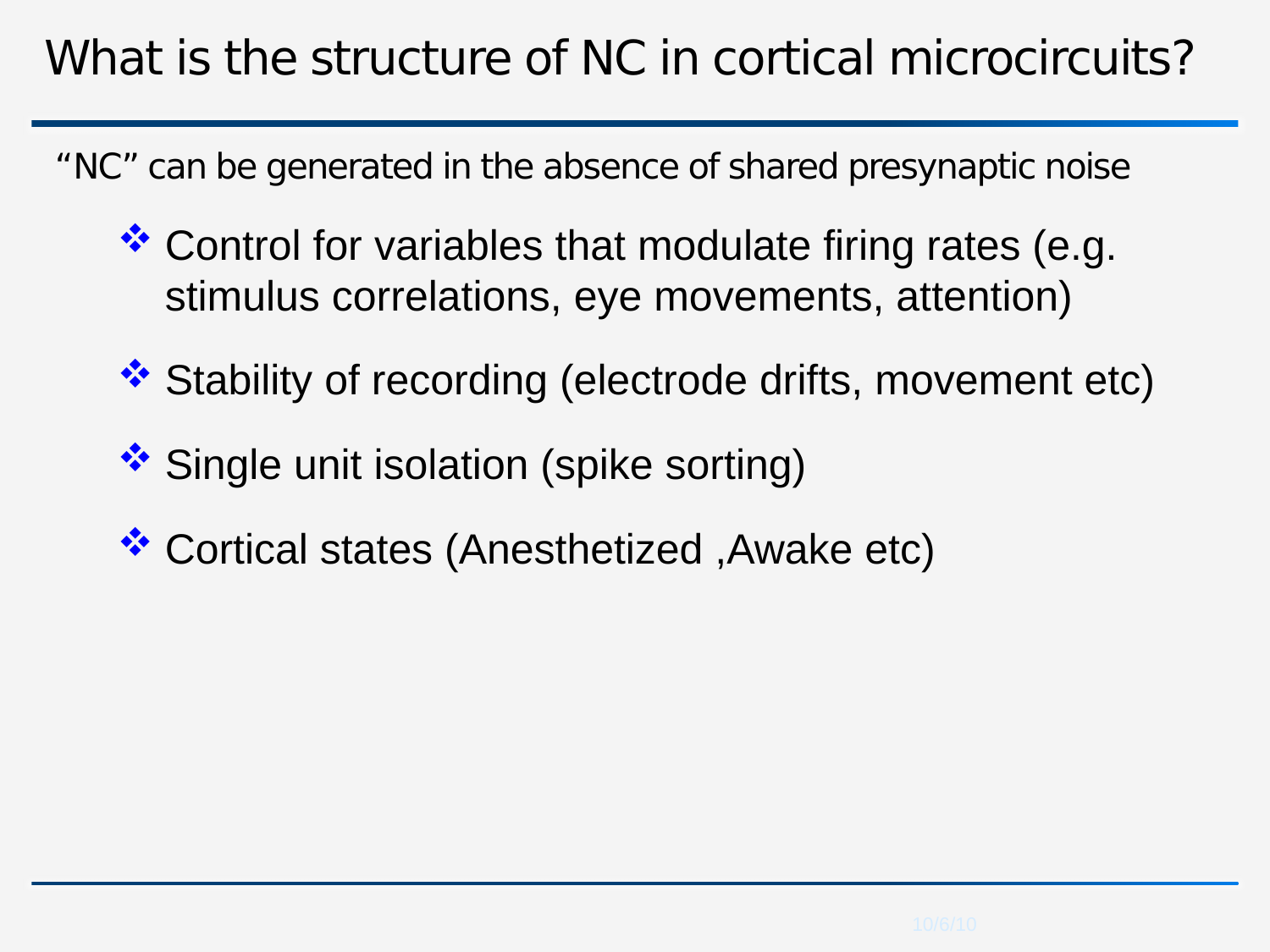

# What is the structure of NC in cortical microcircuits?

“NC” can be generated in the absence of shared presynaptic noise
Control for variables that modulate firing rates (e.g. stimulus correlations, eye movements, attention)
Stability of recording (electrode drifts, movement etc)
Single unit isolation (spike sorting)
Cortical states (Anesthetized ,Awake etc)

10/6/10